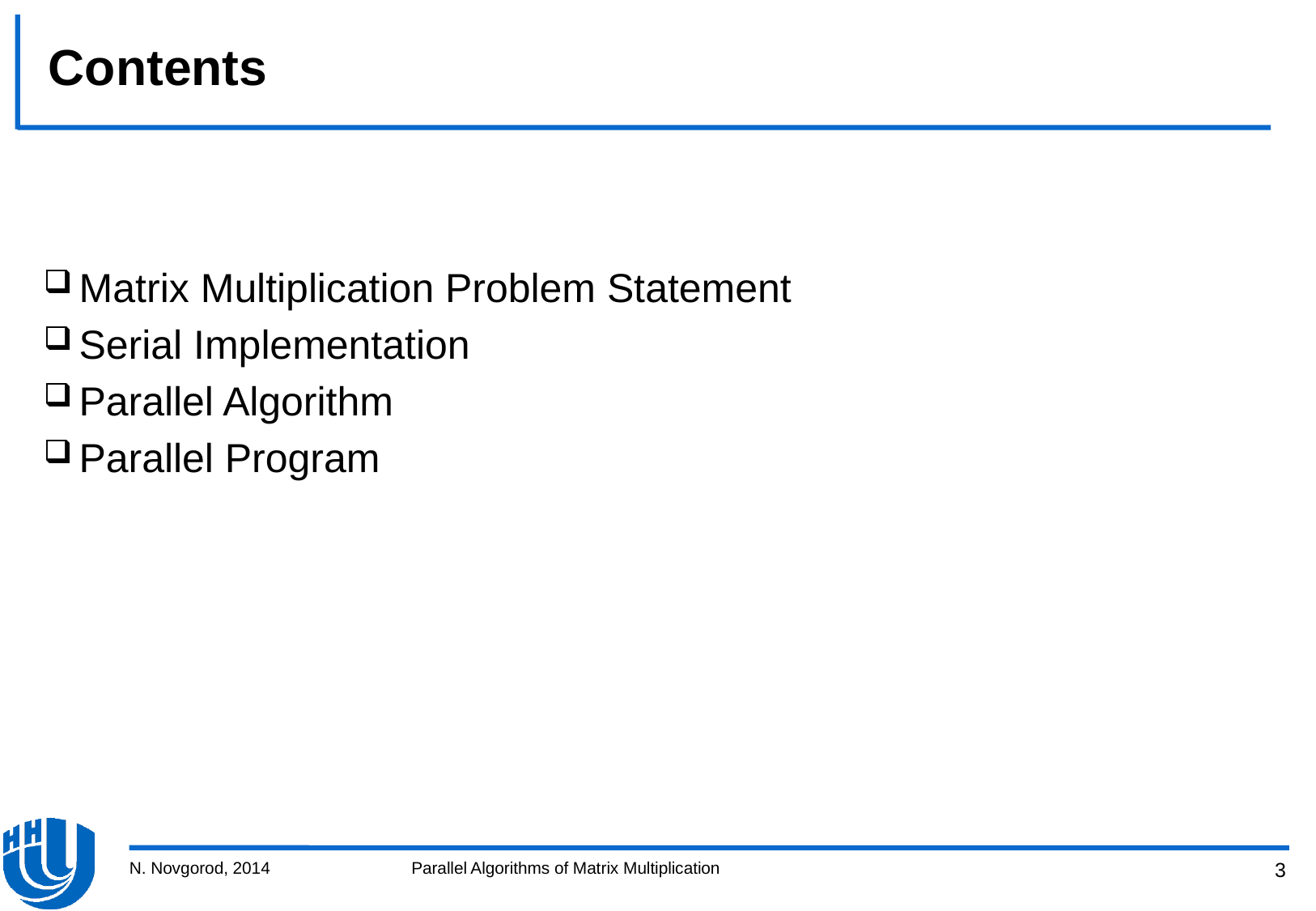

# Contents

Matrix Multiplication Problem Statement
Serial Implementation
Parallel Algorithm
Parallel Program

N. Novgorod, 2014
Parallel Algorithms of Matrix Multiplication
3